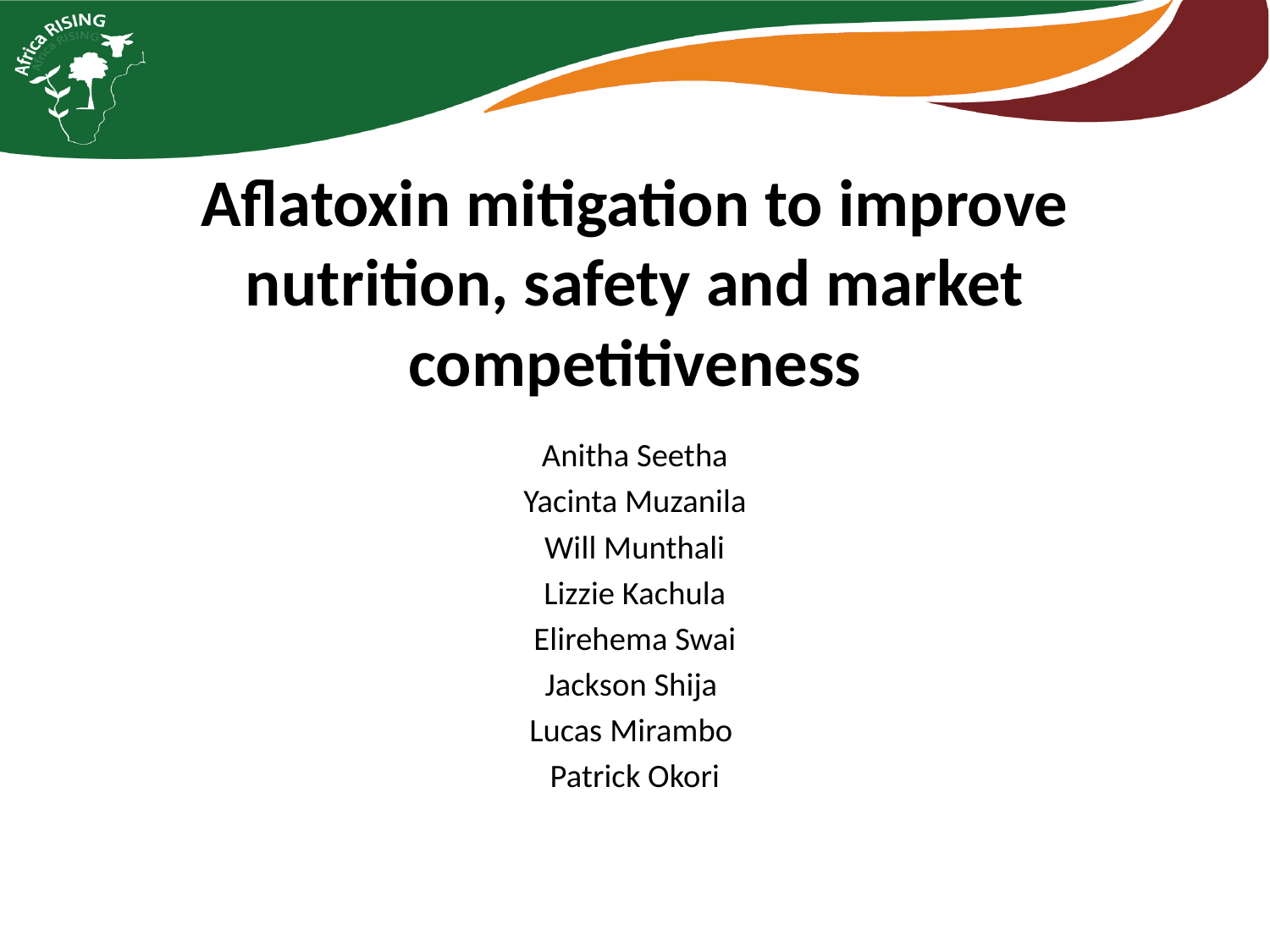

# Aflatoxin mitigation to improve nutrition, safety and market competitiveness
Anitha Seetha
Yacinta Muzanila
Will Munthali
Lizzie Kachula
Elirehema Swai
Jackson Shija
Lucas Mirambo
Patrick Okori